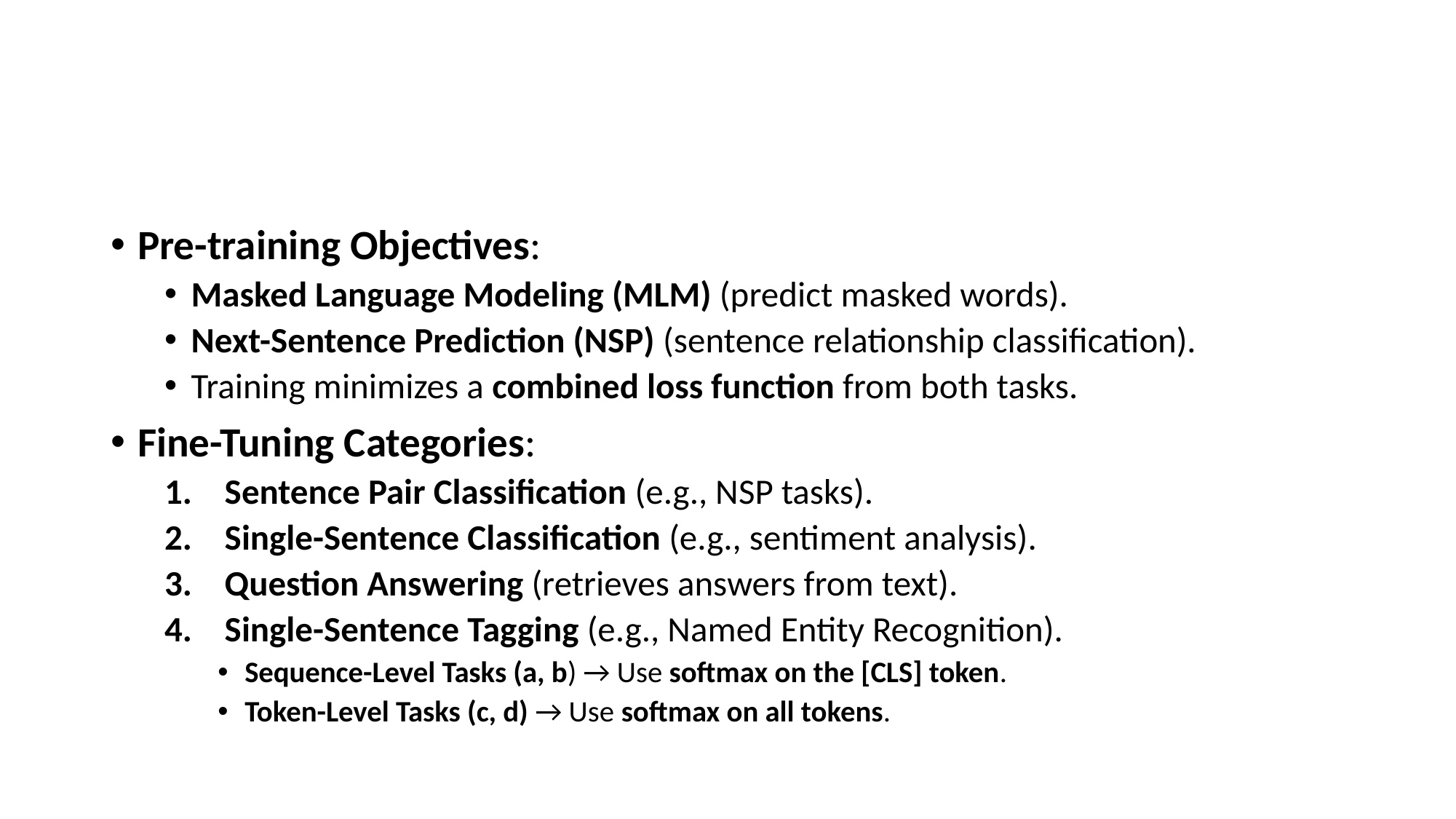

#
Pre-training Objectives:
Masked Language Modeling (MLM) (predict masked words).
Next-Sentence Prediction (NSP) (sentence relationship classification).
Training minimizes a combined loss function from both tasks.
Fine-Tuning Categories:
Sentence Pair Classification (e.g., NSP tasks).
Single-Sentence Classification (e.g., sentiment analysis).
Question Answering (retrieves answers from text).
Single-Sentence Tagging (e.g., Named Entity Recognition).
Sequence-Level Tasks (a, b) → Use softmax on the [CLS] token.
Token-Level Tasks (c, d) → Use softmax on all tokens.